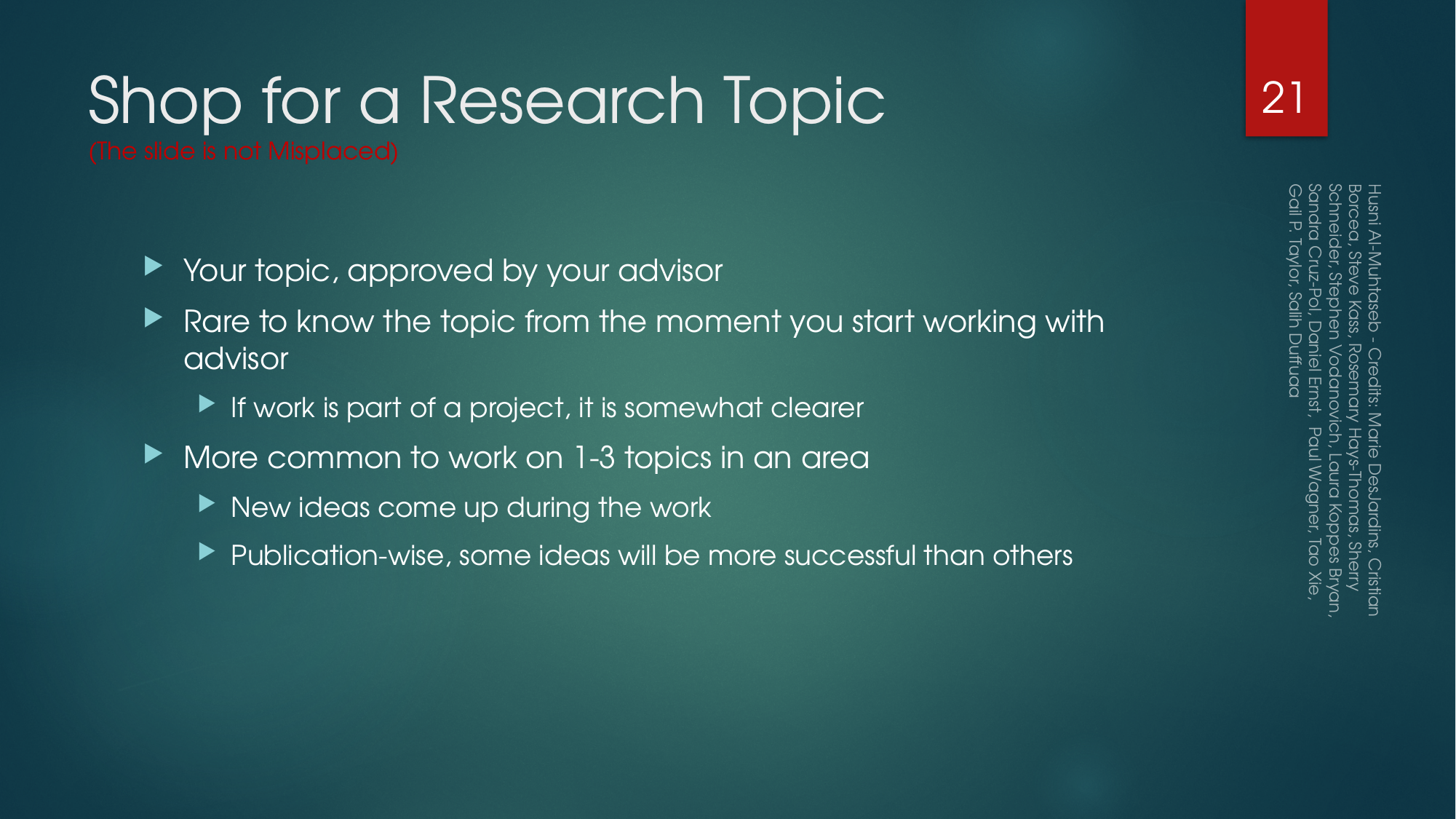

21
# Shop for a Research Topic (The slide is not Misplaced)
Your topic, approved by your advisor
Rare to know the topic from the moment you start working with advisor
If work is part of a project, it is somewhat clearer
More common to work on 1-3 topics in an area
New ideas come up during the work
Publication-wise, some ideas will be more successful than others
Husni Al-Muhtaseb - Credits: Marie DesJardins, Cristian Borcea, Steve Kass, Rosemary Hays-Thomas, Sherry Schneider, Stephen Vodanovich, Laura Koppes Bryan, Sandra Cruz-Pol, Daniel Ernst,  Paul Wagner, Tao Xie, Gail P. Taylor, Salih Duffuaa